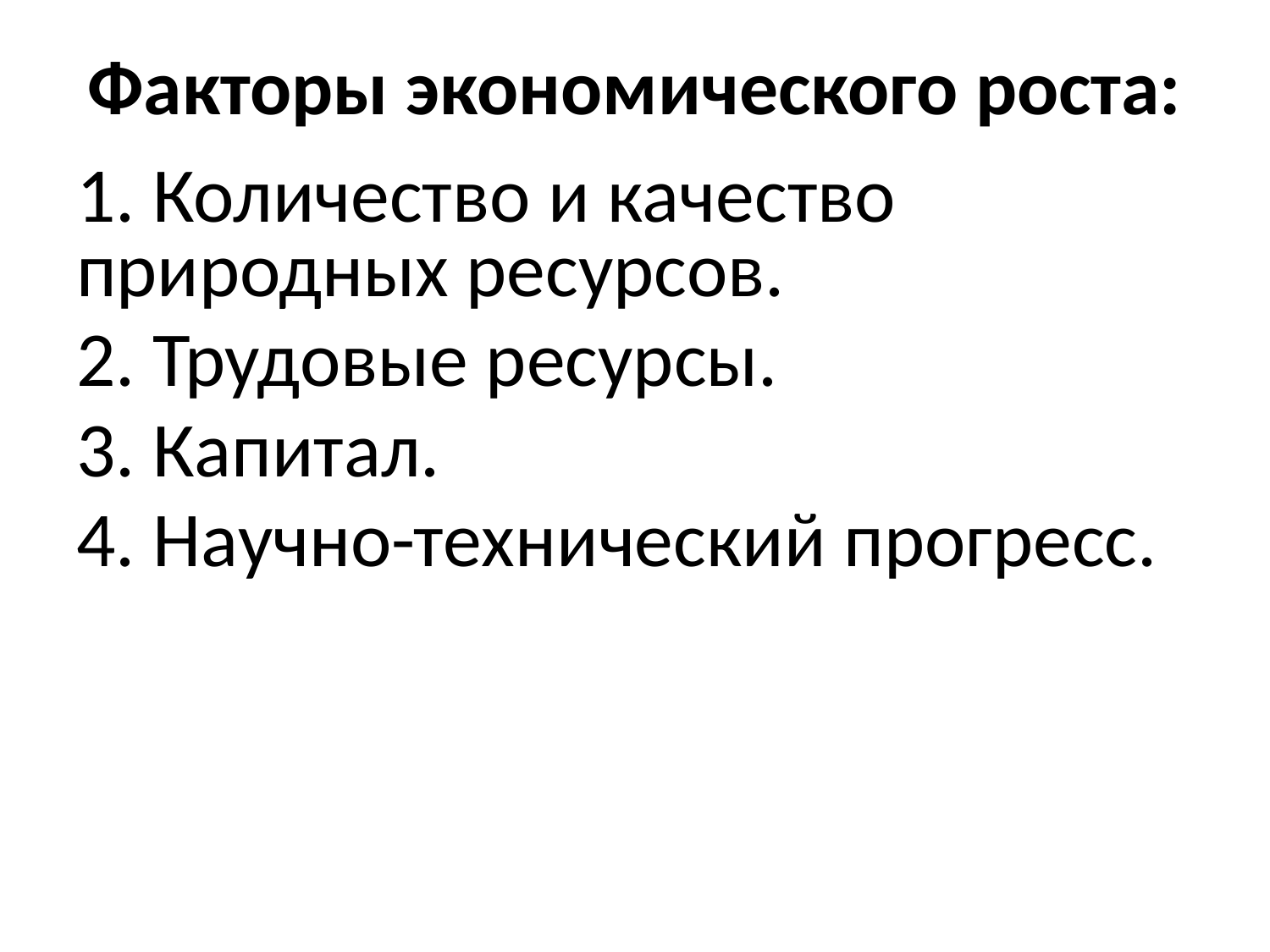

# Факторы экономического роста:
1. Количество и качество природных ресурсов.
2. Трудовые ресурсы.
3. Капитал.
4. Научно-технический прогресс.